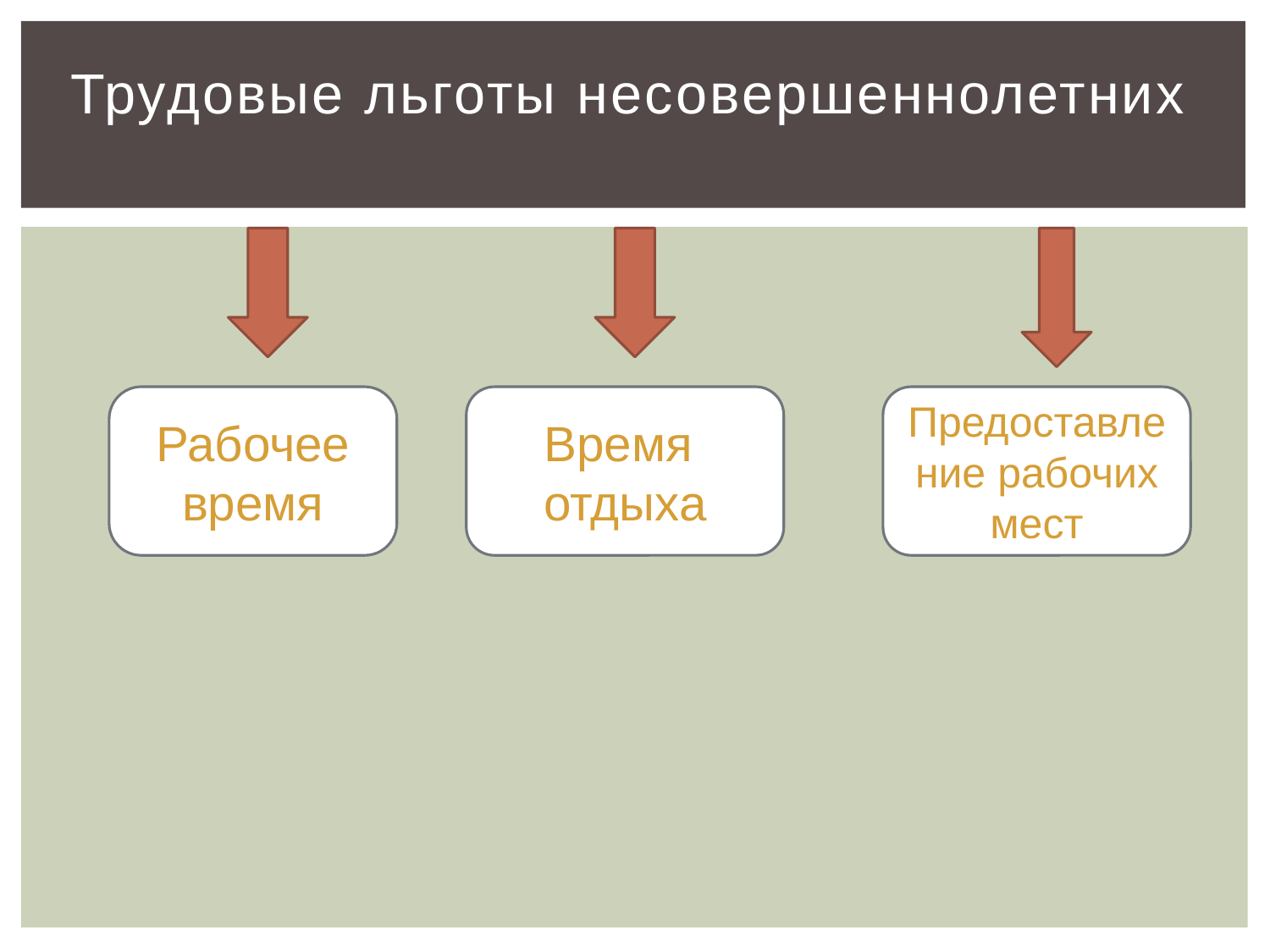

Трудовые льготы несовершеннолетних

Рабочее время
Время  отдыха
Предоставление рабочих мест